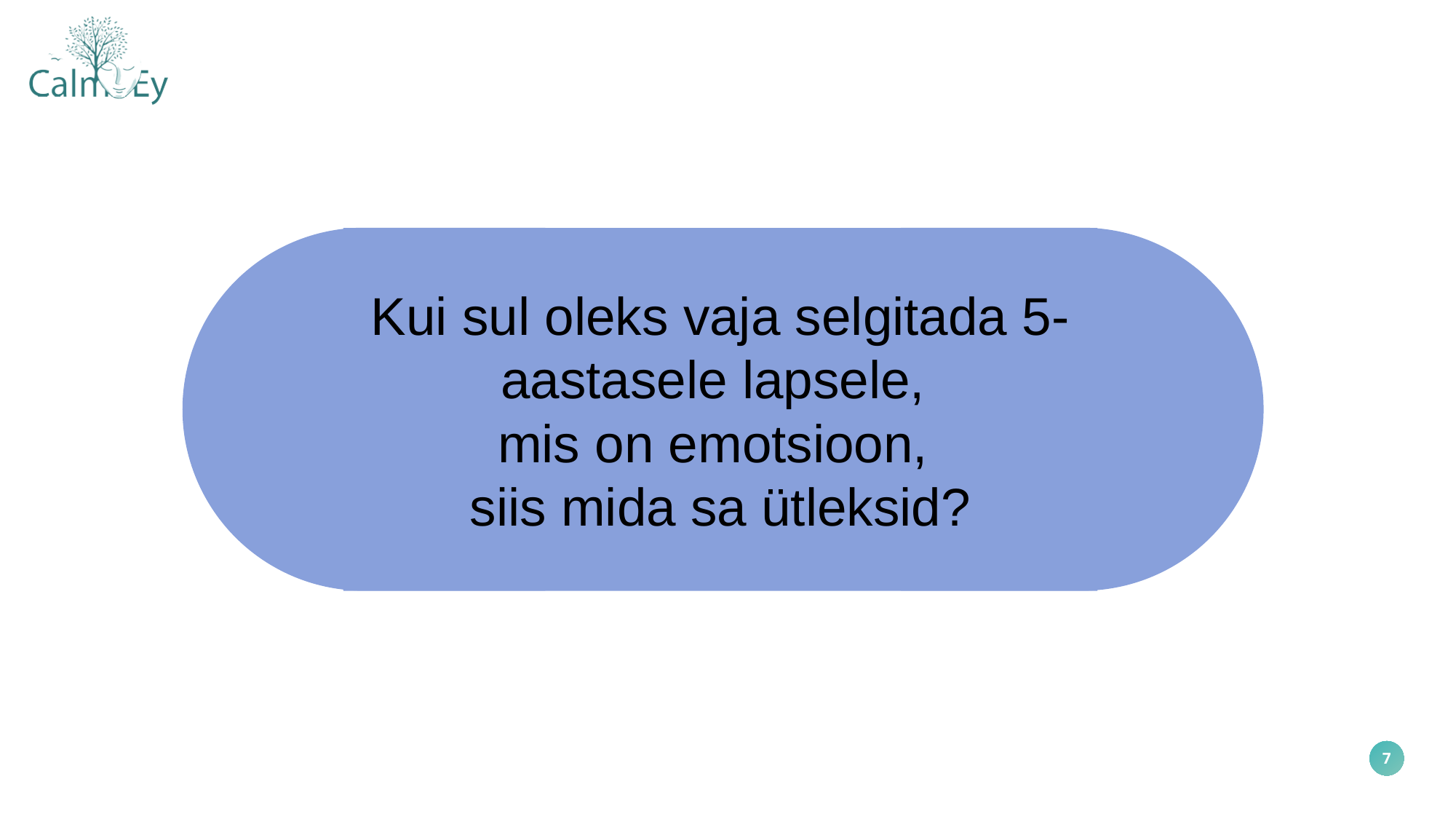

Kui sul oleks vaja selgitada 5-aastasele lapsele,
mis on emotsioon,
siis mida sa ütleksid?